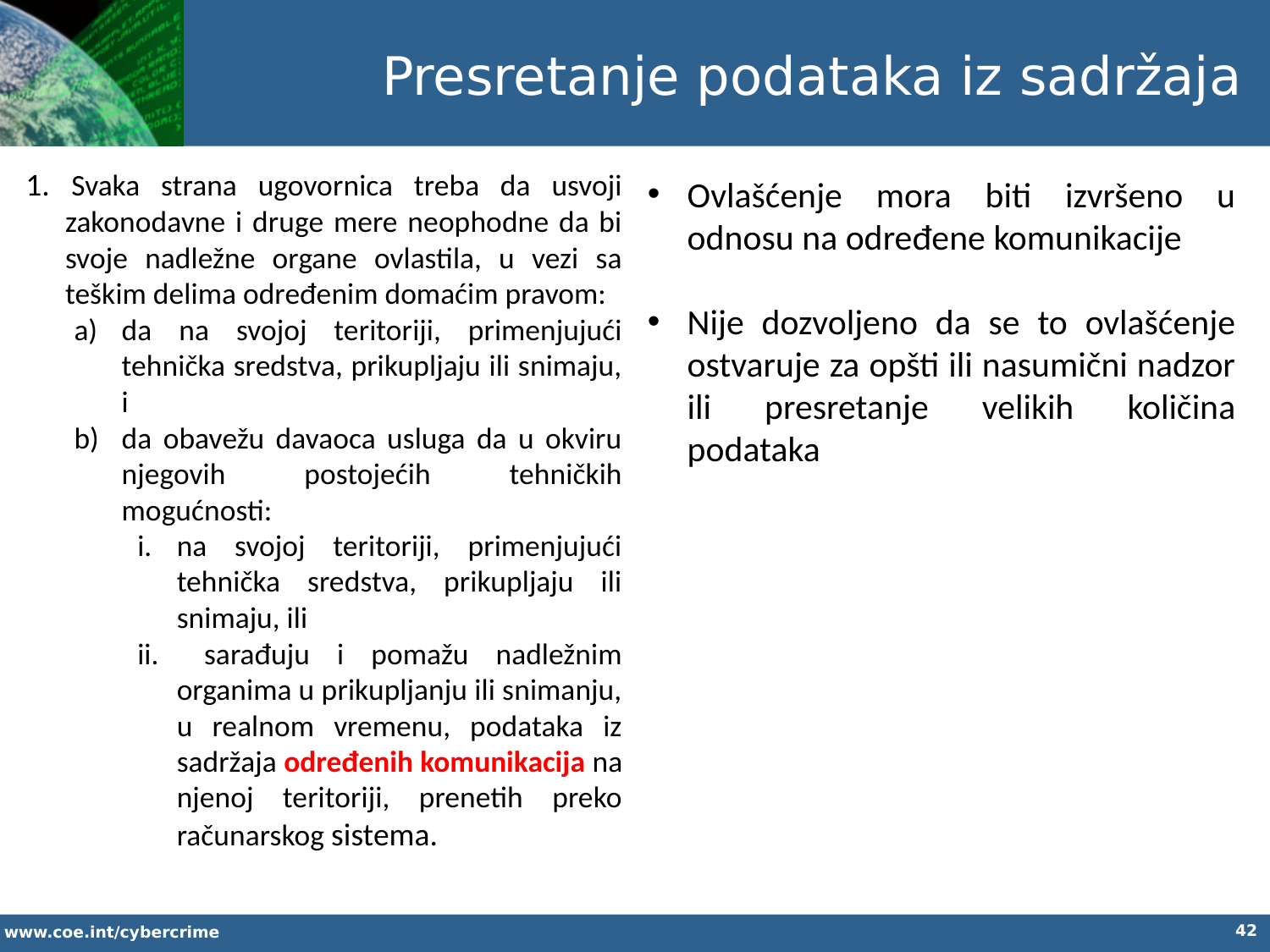

Presretanje podataka iz sadržaja
1. Svaka strana ugovornica treba da usvoji zakonodavne i druge mere neophodne da bi svoje nadležne organe ovlastila, u vezi sa teškim delima određenim domaćim pravom:
da na svojoj teritoriji, primenjujući tehnička sredstva, prikupljaju ili snimaju, i
da obavežu davaoca usluga da u okviru njegovih postojećih tehničkih mogućnosti:
na svojoj teritoriji, primenjujući tehnička sredstva, prikupljaju ili snimaju, ili
 sarađuju i pomažu nadležnim organima u prikupljanju ili snimanju, u realnom vremenu, podataka iz sadržaja određenih komunikacija na njenoj teritoriji, prenetih preko računarskog sistema.
Ovlašćenje mora biti izvršeno u odnosu na određene komunikacije

Nije dozvoljeno da se to ovlašćenje ostvaruje za opšti ili nasumični nadzor ili presretanje velikih količina podataka